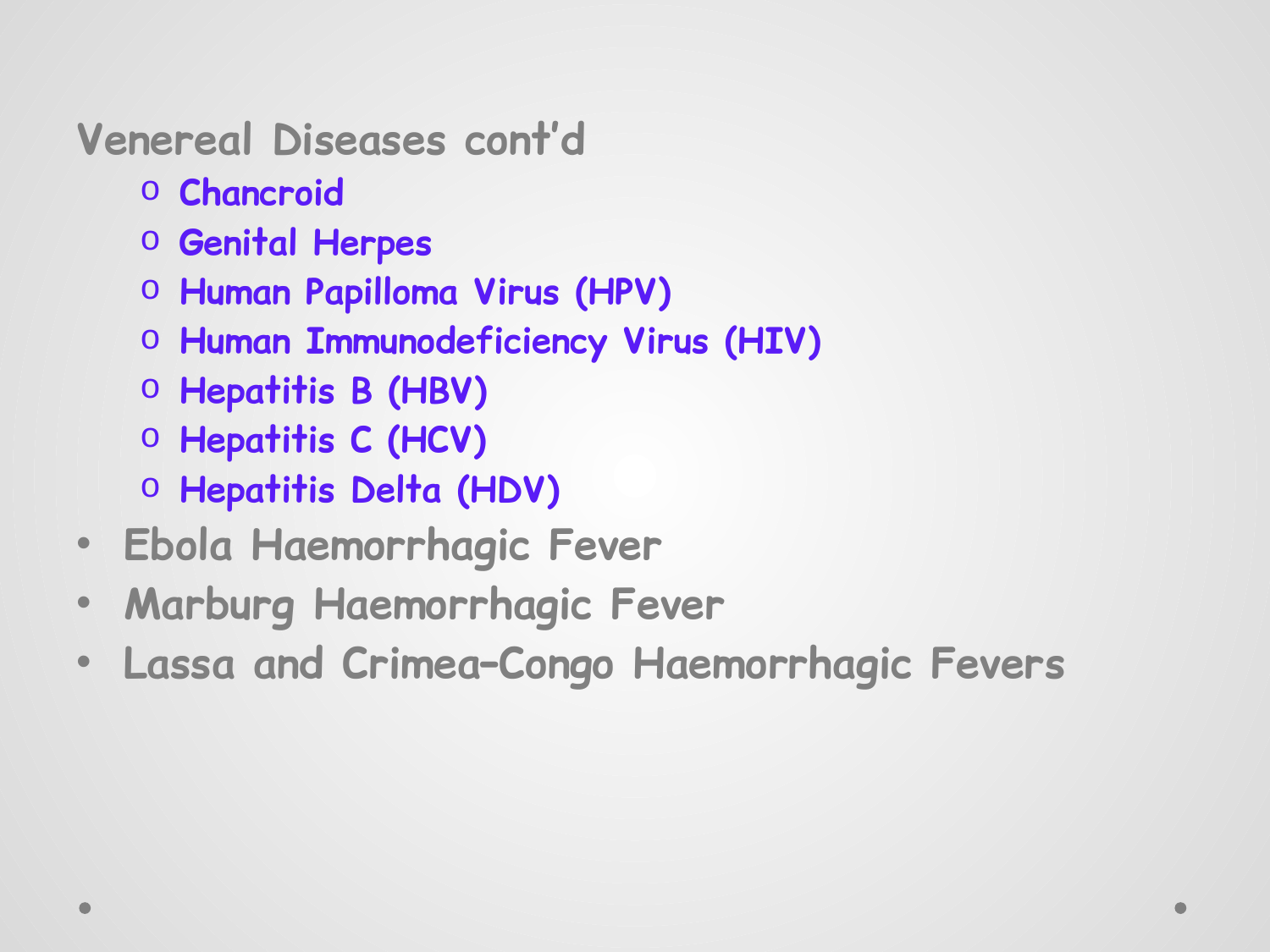

Venereal Diseases cont’d
Chancroid
Genital Herpes
Human Papilloma Virus (HPV)
Human Immunodeficiency Virus (HIV)
Hepatitis B (HBV)
Hepatitis C (HCV)
Hepatitis Delta (HDV)
Ebola Haemorrhagic Fever
Marburg Haemorrhagic Fever
Lassa and Crimea–Congo Haemorrhagic Fevers